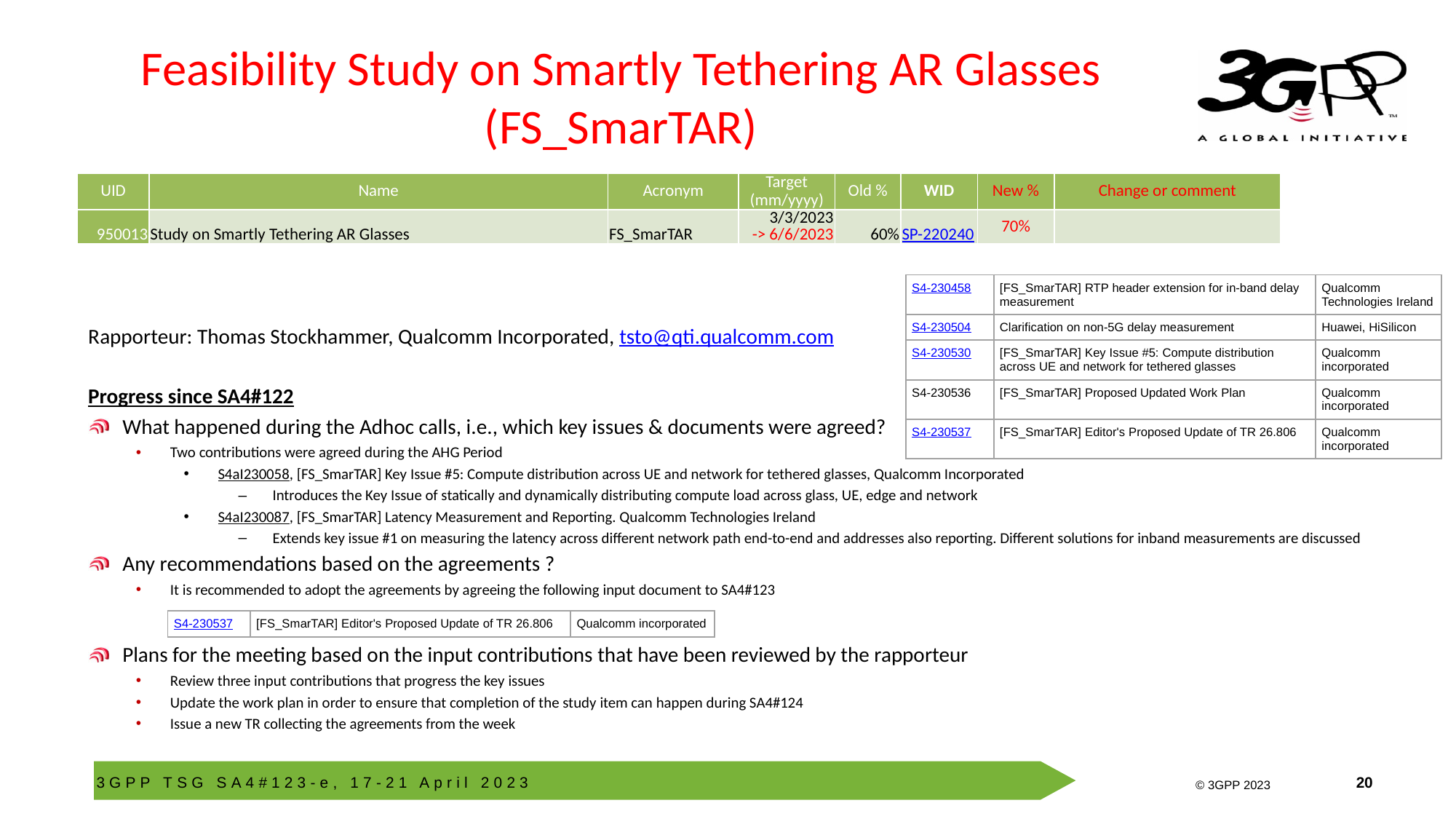

# Feasibility Study on Smartly Tethering AR Glasses (FS_SmarTAR)
| UID | Name | Acronym | Target (mm/yyyy) | Old % | WID | New % | Change or comment |
| --- | --- | --- | --- | --- | --- | --- | --- |
| 950013 | Study on Smartly Tethering AR Glasses | FS\_SmarTAR | 3/3/2023 -> 6/6/2023 | 60% | SP-220240 | 70% |  |
| S4-230458 | [FS\_SmarTAR] RTP header extension for in-band delay measurement | Qualcomm Technologies Ireland |
| --- | --- | --- |
| S4-230504 | Clarification on non-5G delay measurement | Huawei, HiSilicon |
| S4-230530 | [FS\_SmarTAR] Key Issue #5: Compute distribution across UE and network for tethered glasses | Qualcomm incorporated |
| S4-230536 | [FS\_SmarTAR] Proposed Updated Work Plan | Qualcomm incorporated |
| S4-230537 | [FS\_SmarTAR] Editor's Proposed Update of TR 26.806 | Qualcomm incorporated |
Rapporteur: Thomas Stockhammer, Qualcomm Incorporated, tsto@qti.qualcomm.com

Progress since SA4#122
What happened during the Adhoc calls, i.e., which key issues & documents were agreed?
Two contributions were agreed during the AHG Period
S4aI230058, [FS_SmarTAR] Key Issue #5: Compute distribution across UE and network for tethered glasses, Qualcomm Incorporated
Introduces the Key Issue of statically and dynamically distributing compute load across glass, UE, edge and network
S4aI230087, [FS_SmarTAR] Latency Measurement and Reporting. Qualcomm Technologies Ireland
Extends key issue #1 on measuring the latency across different network path end-to-end and addresses also reporting. Different solutions for inband measurements are discussed
Any recommendations based on the agreements ?
It is recommended to adopt the agreements by agreeing the following input document to SA4#123

Plans for the meeting based on the input contributions that have been reviewed by the rapporteur
Review three input contributions that progress the key issues
Update the work plan in order to ensure that completion of the study item can happen during SA4#124
Issue a new TR collecting the agreements from the week

| S4-230537 | [FS\_SmarTAR] Editor's Proposed Update of TR 26.806 | Qualcomm incorporated |
| --- | --- | --- |